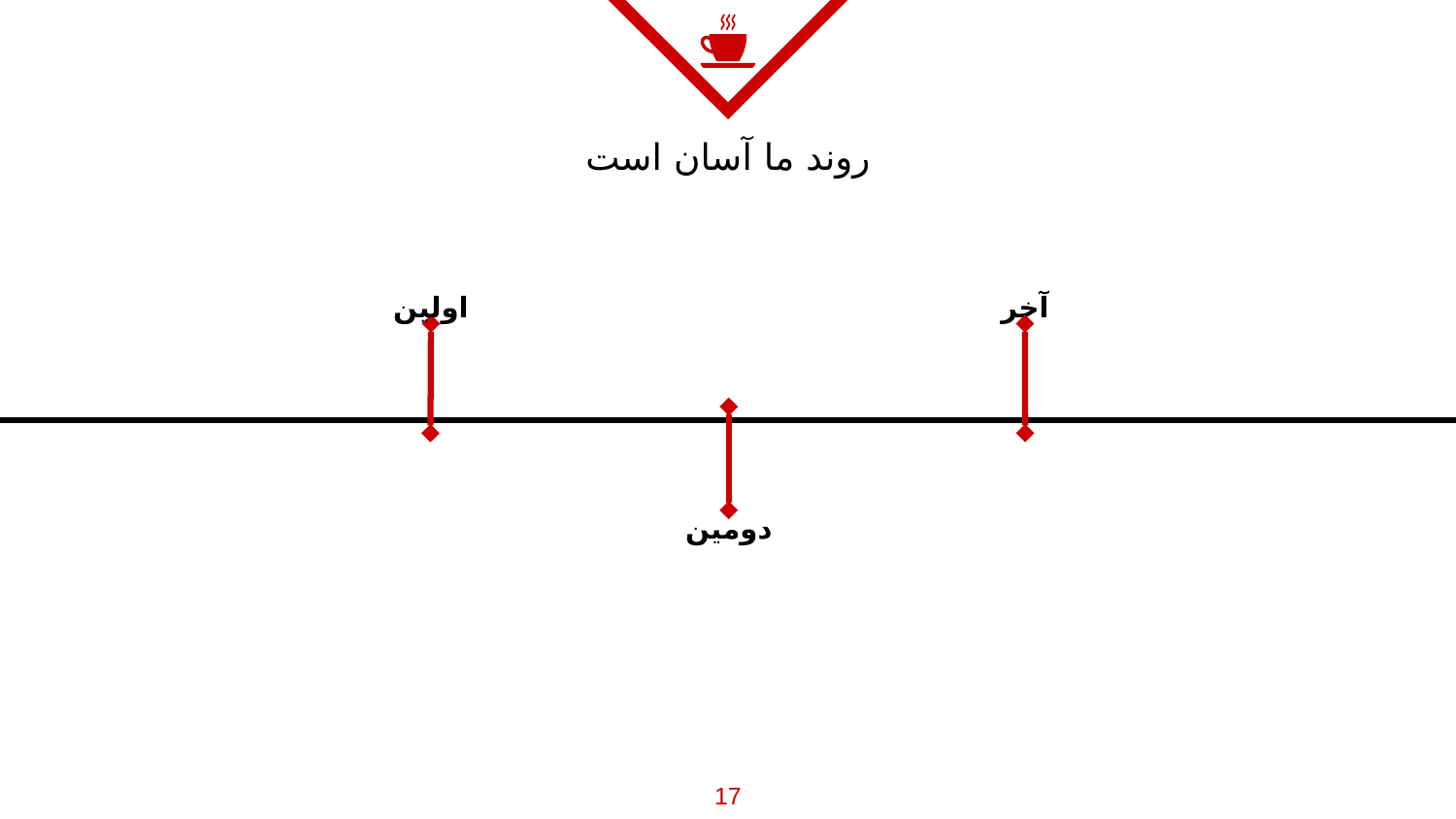

# روند ما آسان است
اولین
آخر
دومین
17